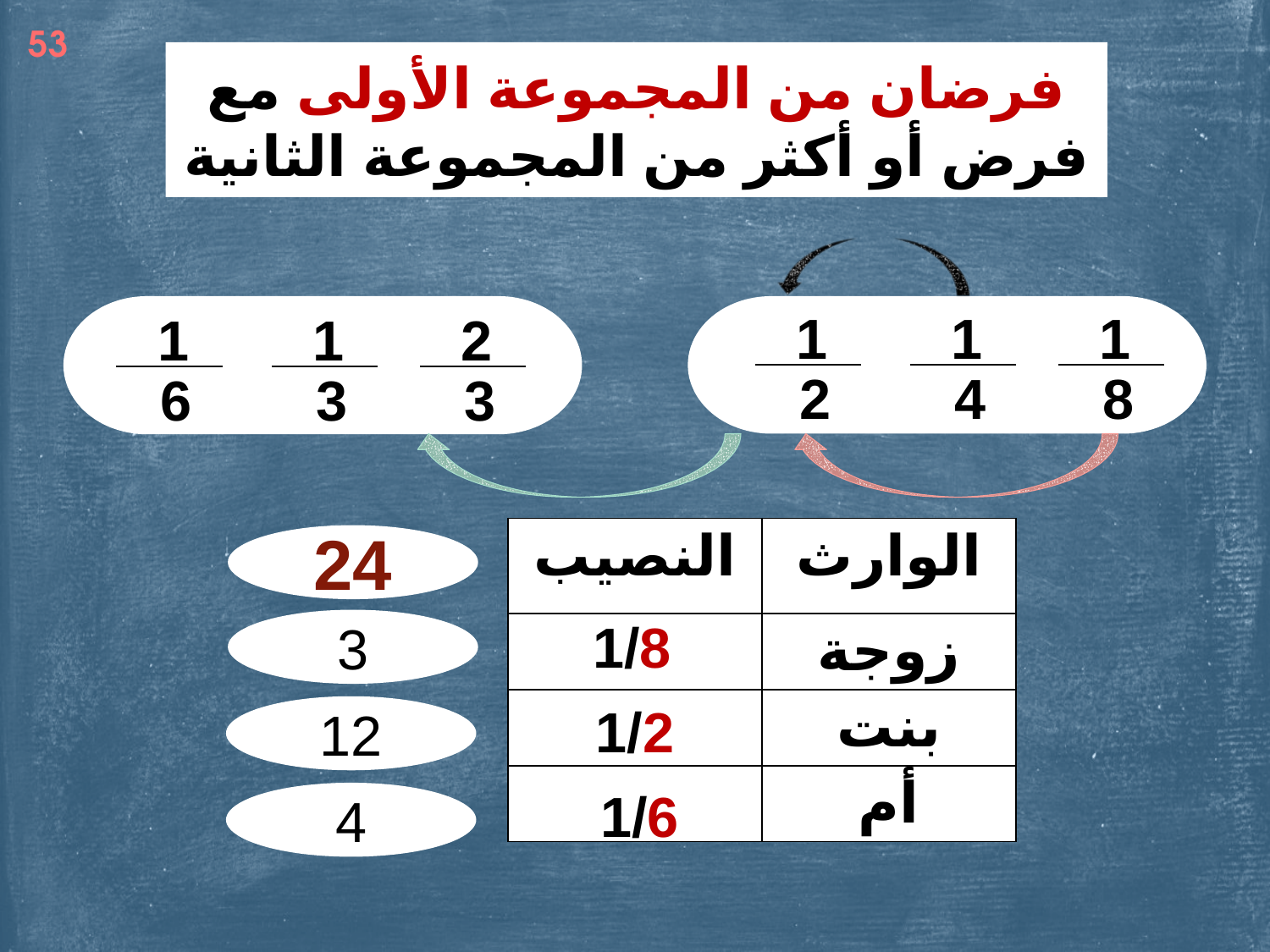

53
فرضان من المجموعة الأولى مع فرض أو أكثر من المجموعة الثانية

1
1
1
1
1
2
2
4
8
6
3
3

| النصيب | الوارث |
| --- | --- |
|  | زوجة |
|  | بنت |
|  | أم |
24
3
1/8
12
1/2
1/6
4